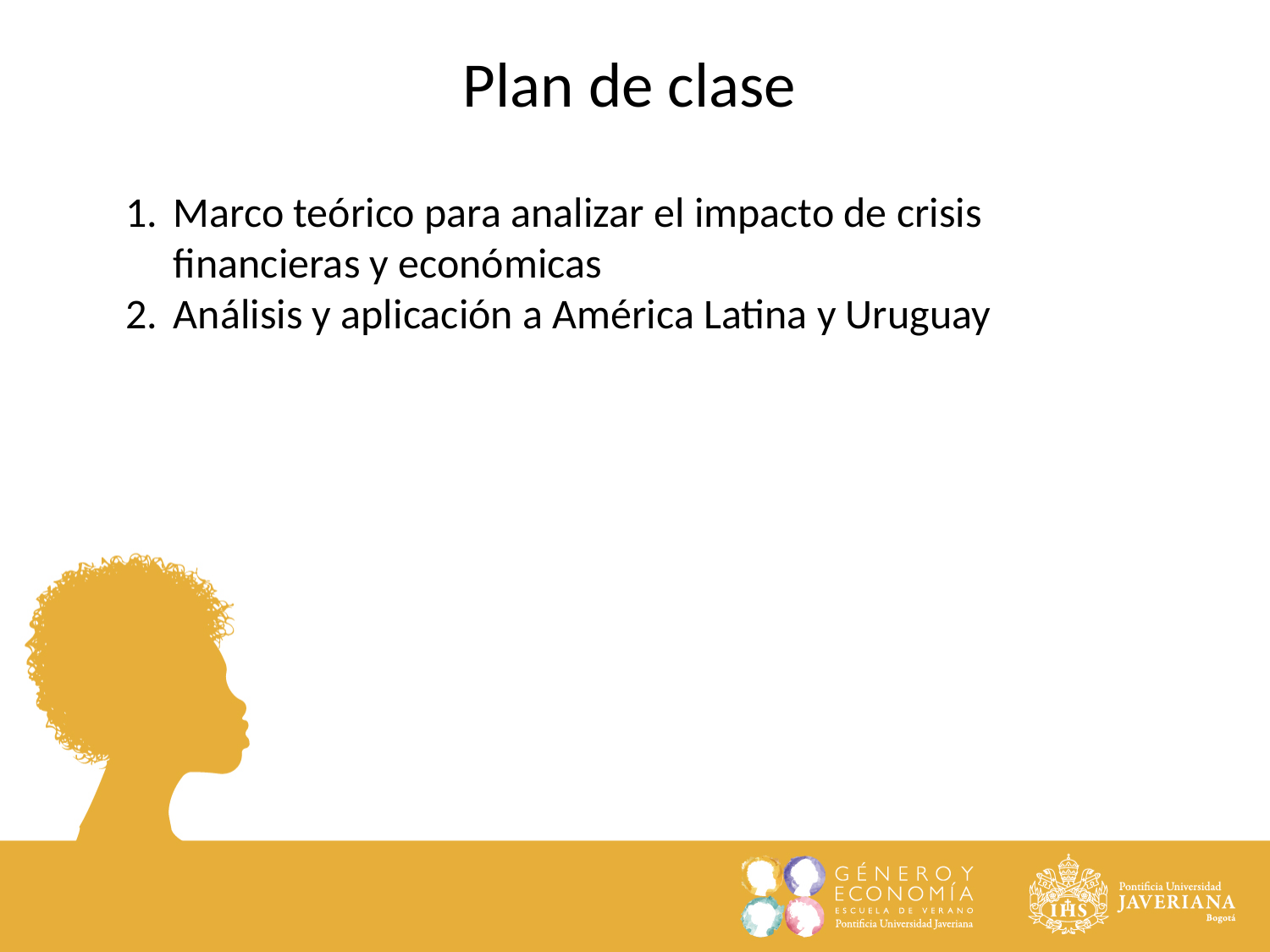

Plan de clase
Marco teórico para analizar el impacto de crisis financieras y económicas
Análisis y aplicación a América Latina y Uruguay